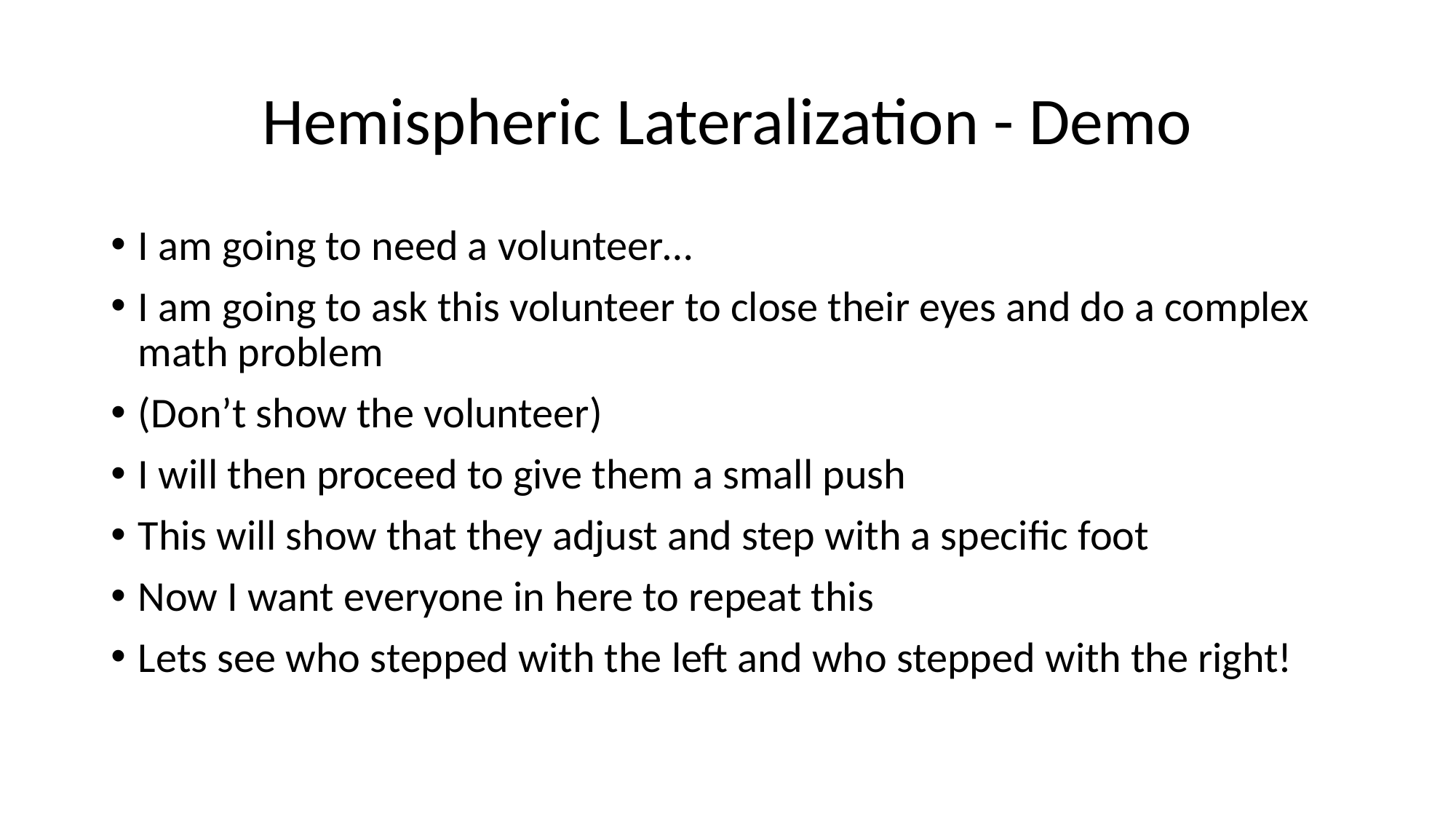

# Hemispheric Lateralization - Demo
I am going to need a volunteer…
I am going to ask this volunteer to close their eyes and do a complex math problem
(Don’t show the volunteer)
I will then proceed to give them a small push
This will show that they adjust and step with a specific foot
Now I want everyone in here to repeat this
Lets see who stepped with the left and who stepped with the right!